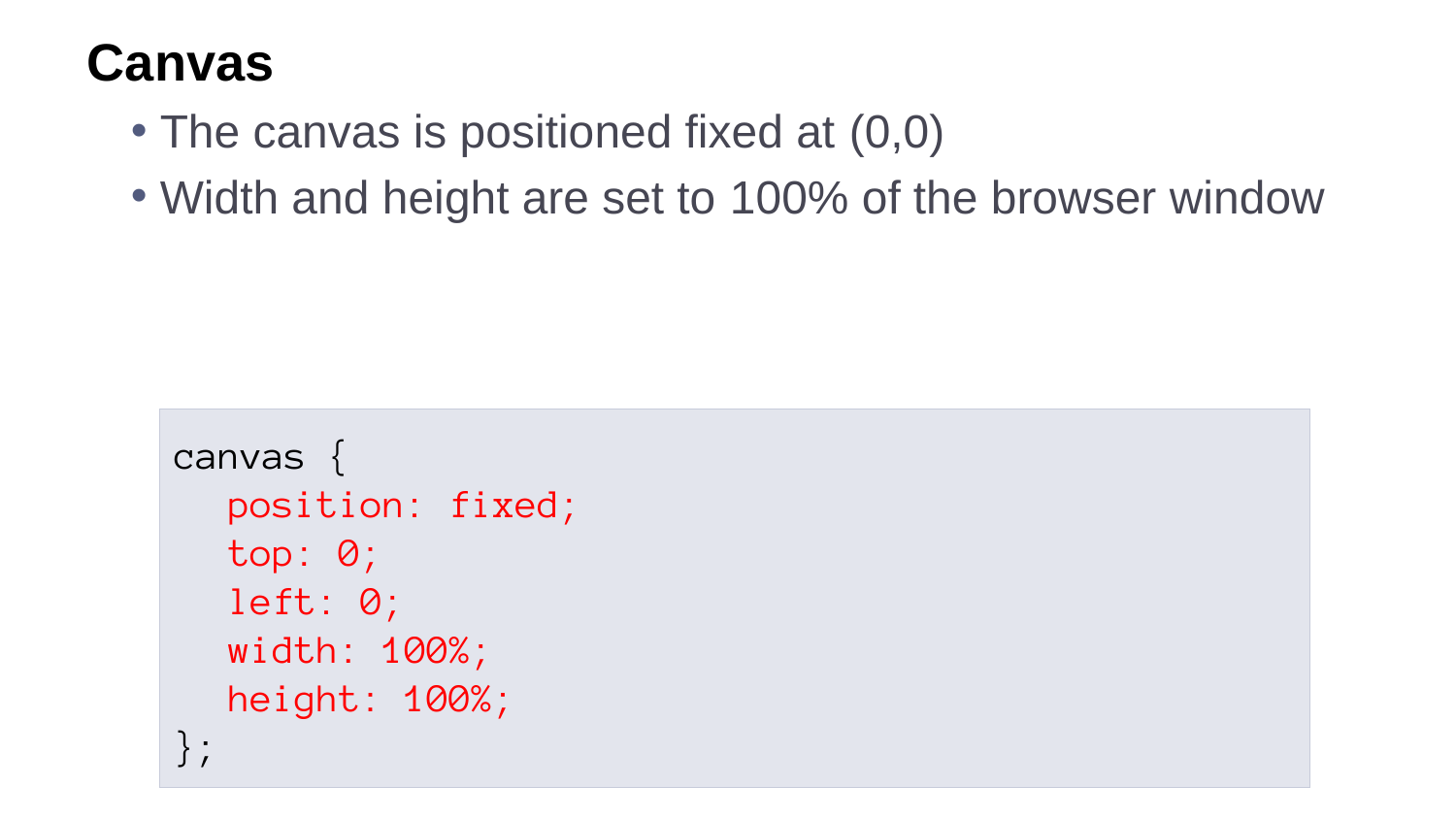

Canvas
The canvas is positioned fixed at (0,0)
Width and height are set to 100% of the browser window
canvas {
	position: fixed;
	top: 0;
	left: 0;
	width: 100%;
	height: 100%;
};